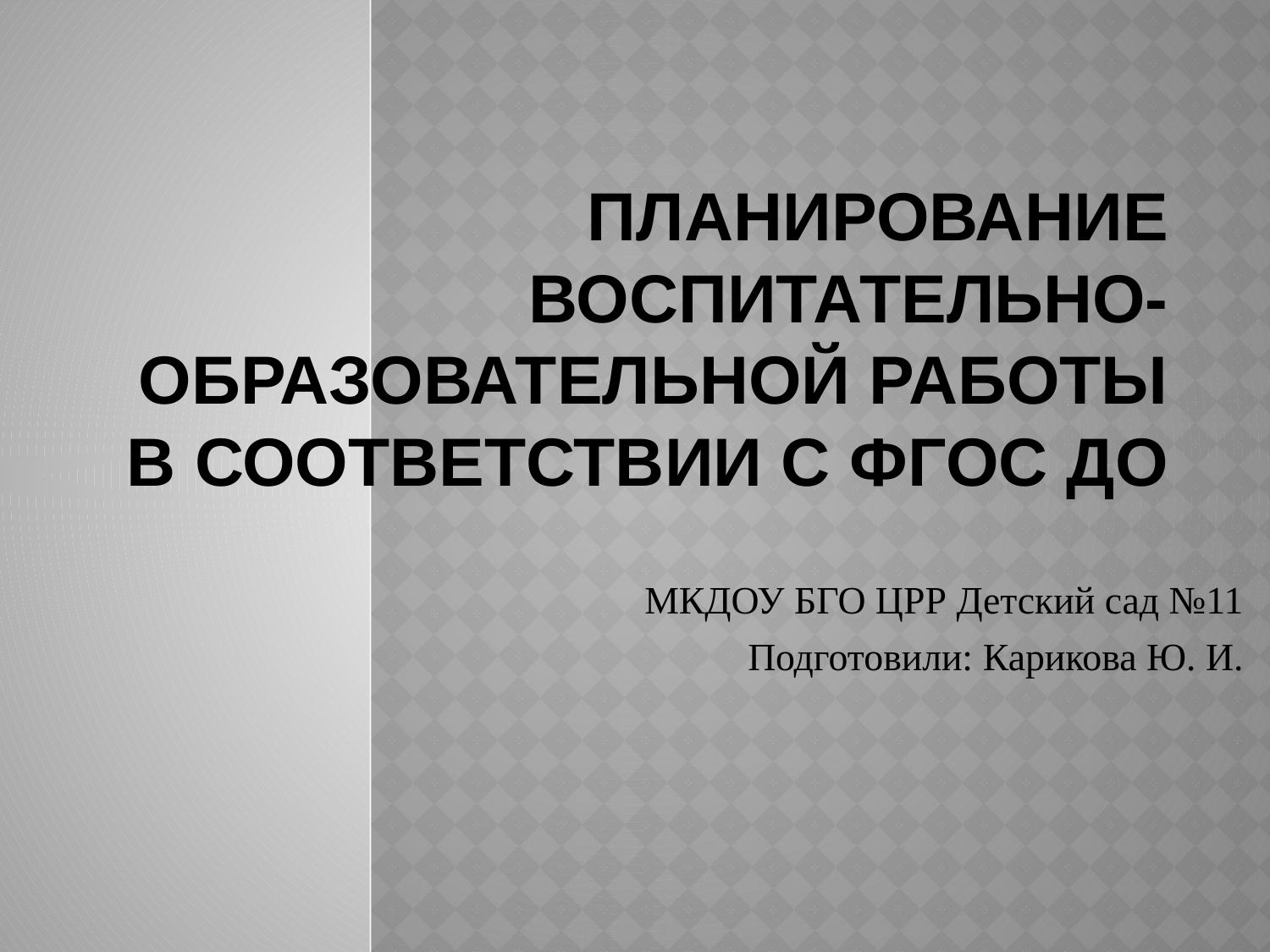

# Планирование воспитательно-образовательной работы в соответствии с ФГОС ДО
МКДОУ БГО ЦРР Детский сад №11
Подготовили: Карикова Ю. И.